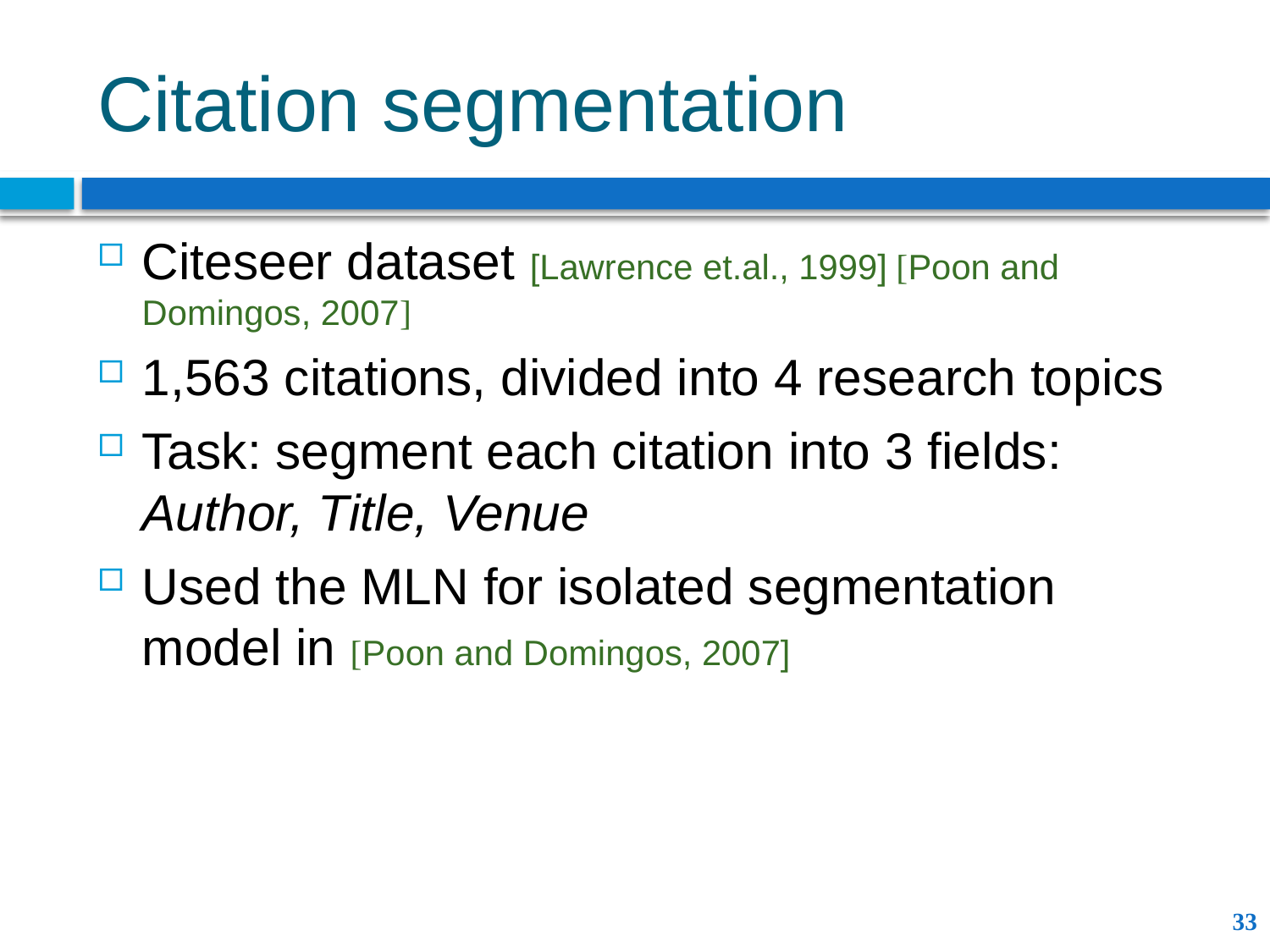

# Citation segmentation
Citeseer dataset [Lawrence et.al., 1999] [Poon and Domingos, 2007]
1,563 citations, divided into 4 research topics
Task: segment each citation into 3 fields: Author, Title, Venue
Used the MLN for isolated segmentation model in [Poon and Domingos, 2007]
33